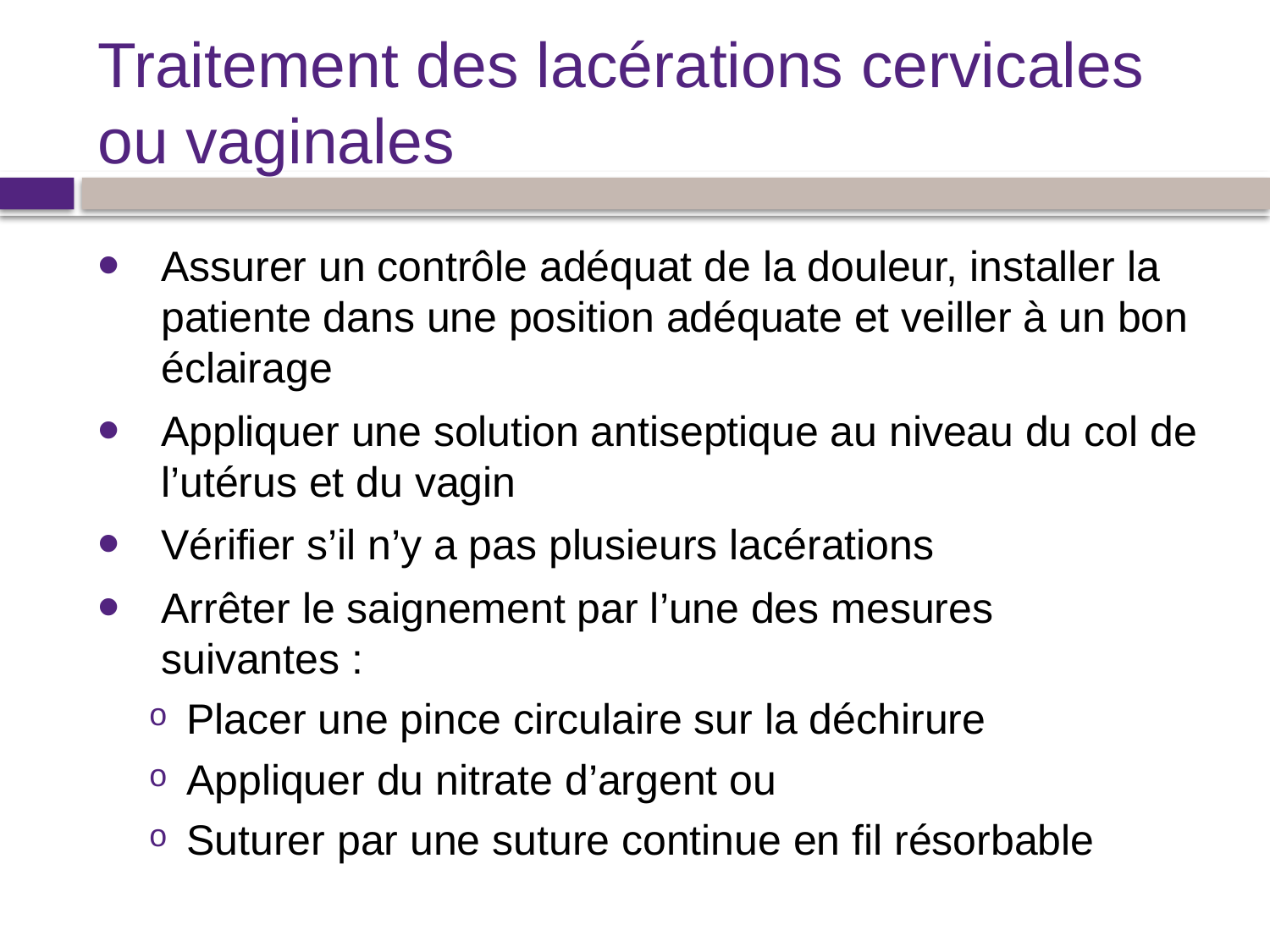

# Traitement des lacérations cervicales ou vaginales
Assurer un contrôle adéquat de la douleur, installer la patiente dans une position adéquate et veiller à un bon éclairage
Appliquer une solution antiseptique au niveau du col de l’utérus et du vagin
Vérifier s’il n’y a pas plusieurs lacérations
Arrêter le saignement par l’une des mesures suivantes :
Placer une pince circulaire sur la déchirure
Appliquer du nitrate d’argent ou
Suturer par une suture continue en fil résorbable